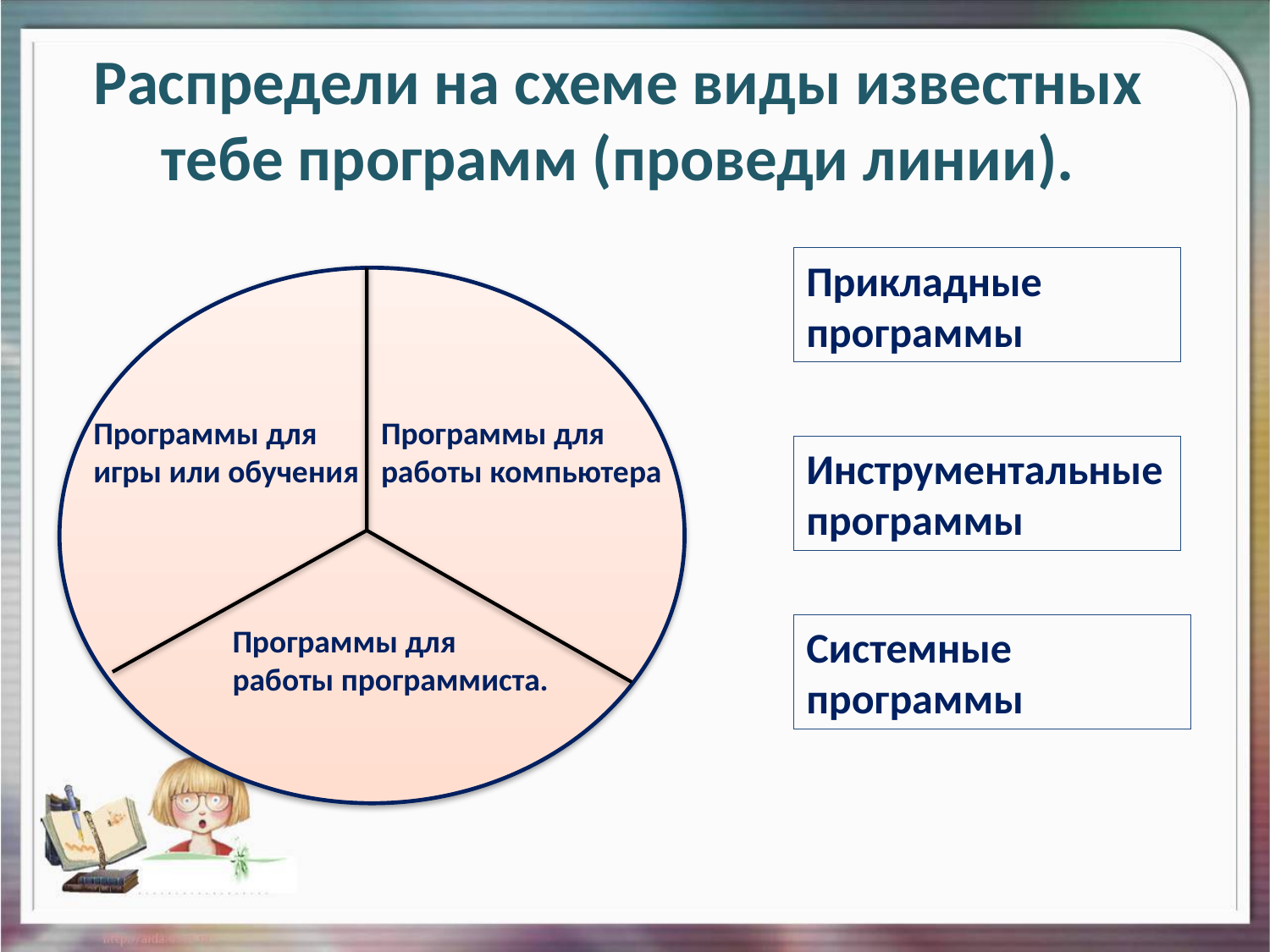

# Распредели на схеме виды известных тебе программ (проведи линии).
Прикладные  программы

Программы для
игры или обучения
Программы для
работы компьютера
Инструментальные
программы
Программы для
работы программиста.
Системные  программы